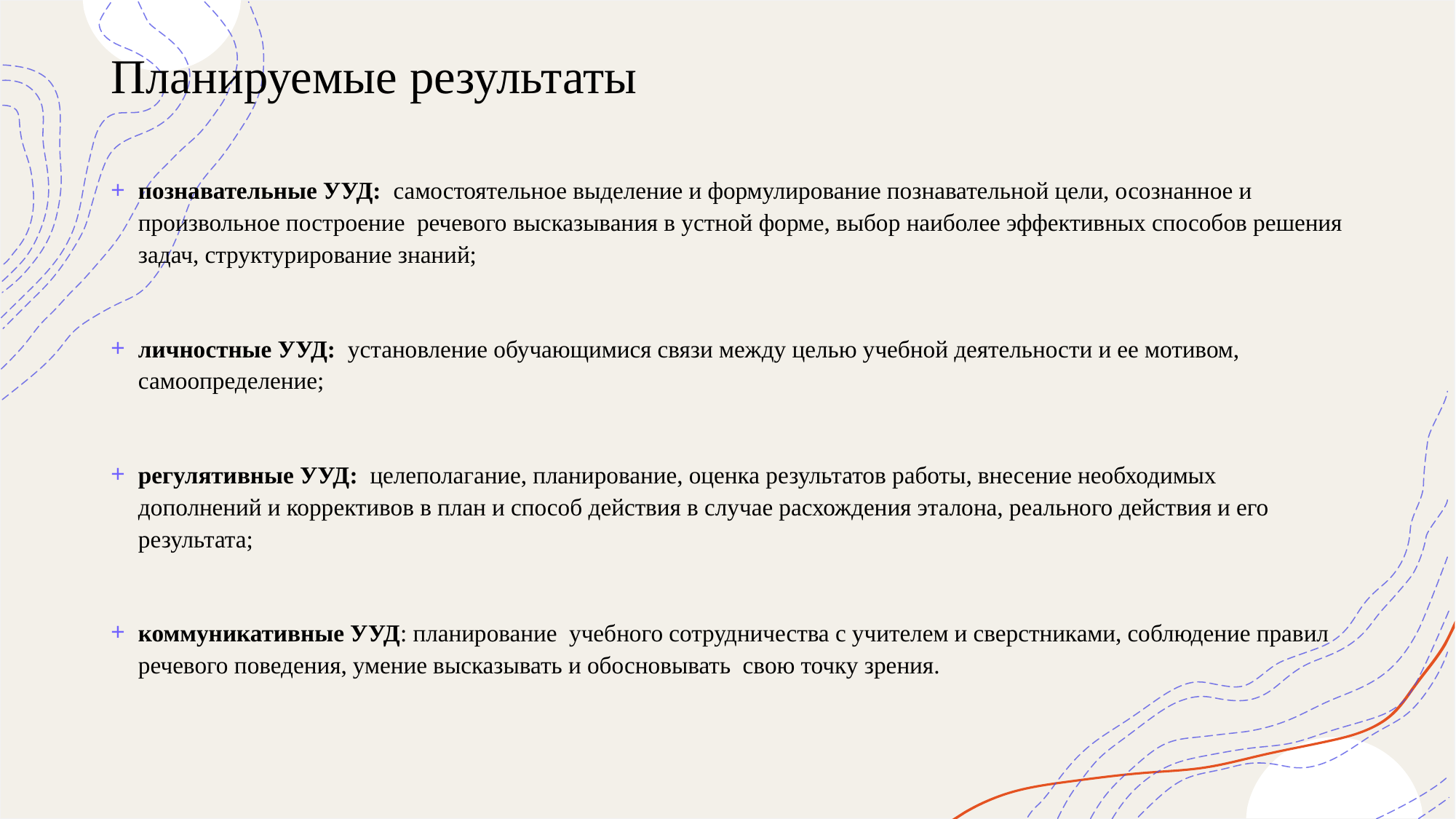

# Планируемые результаты
познавательные УУД:  самостоятельное выделение и формулирование познавательной цели, осознанное и произвольное построение  речевого высказывания в устной форме, выбор наиболее эффективных способов решения задач, структурирование знаний;

личностные УУД:  установление обучающимися связи между целью учебной деятельности и ее мотивом, самоопределение;

регулятивные УУД:  целеполагание, планирование, оценка результатов работы, внесение необходимых дополнений и коррективов в план и способ действия в случае расхождения эталона, реального действия и его результата;

коммуникативные УУД: планирование  учебного сотрудничества с учителем и сверстниками, соблюдение правил речевого поведения, умение высказывать и обосновывать  свою точку зрения.